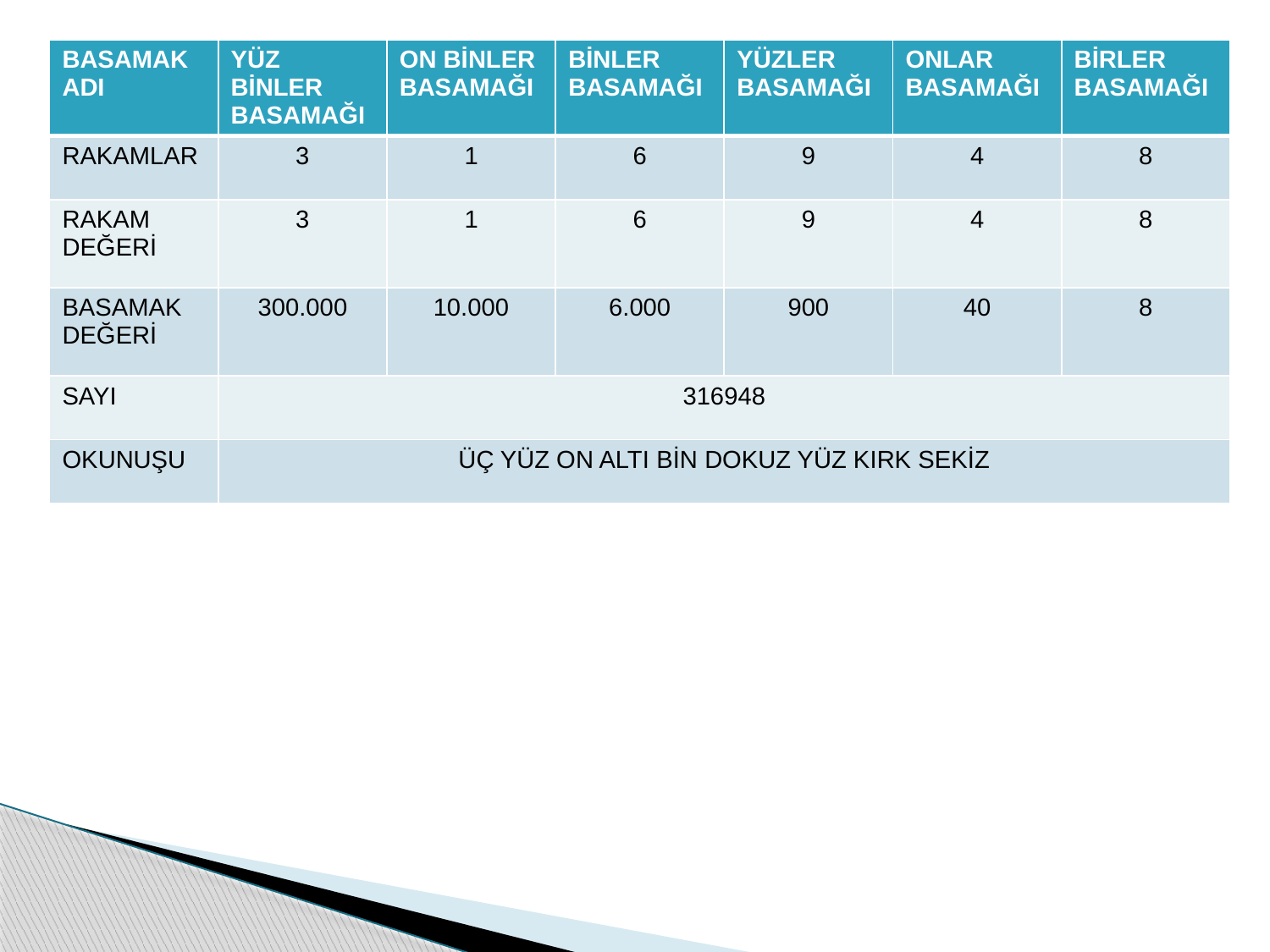

| BASAMAK ADI | YÜZ BİNLER BASAMAĞI | ON BİNLER BASAMAĞI | BİNLER BASAMAĞI | YÜZLER BASAMAĞI | ONLAR BASAMAĞI | BİRLER BASAMAĞI |
| --- | --- | --- | --- | --- | --- | --- |
| RAKAMLAR | 3 | 1 | 6 | 9 | 4 | 8 |
| RAKAM DEĞERİ | 3 | 1 | 6 | 9 | 4 | 8 |
| BASAMAK DEĞERİ | 300.000 | 10.000 | 6.000 | 900 | 40 | 8 |
| SAYI | 316948 |  |  |  |  |  |
| OKUNUŞU | ÜÇ YÜZ ON ALTI BİN DOKUZ YÜZ KIRK SEKİZ |  |  |  |  |  |